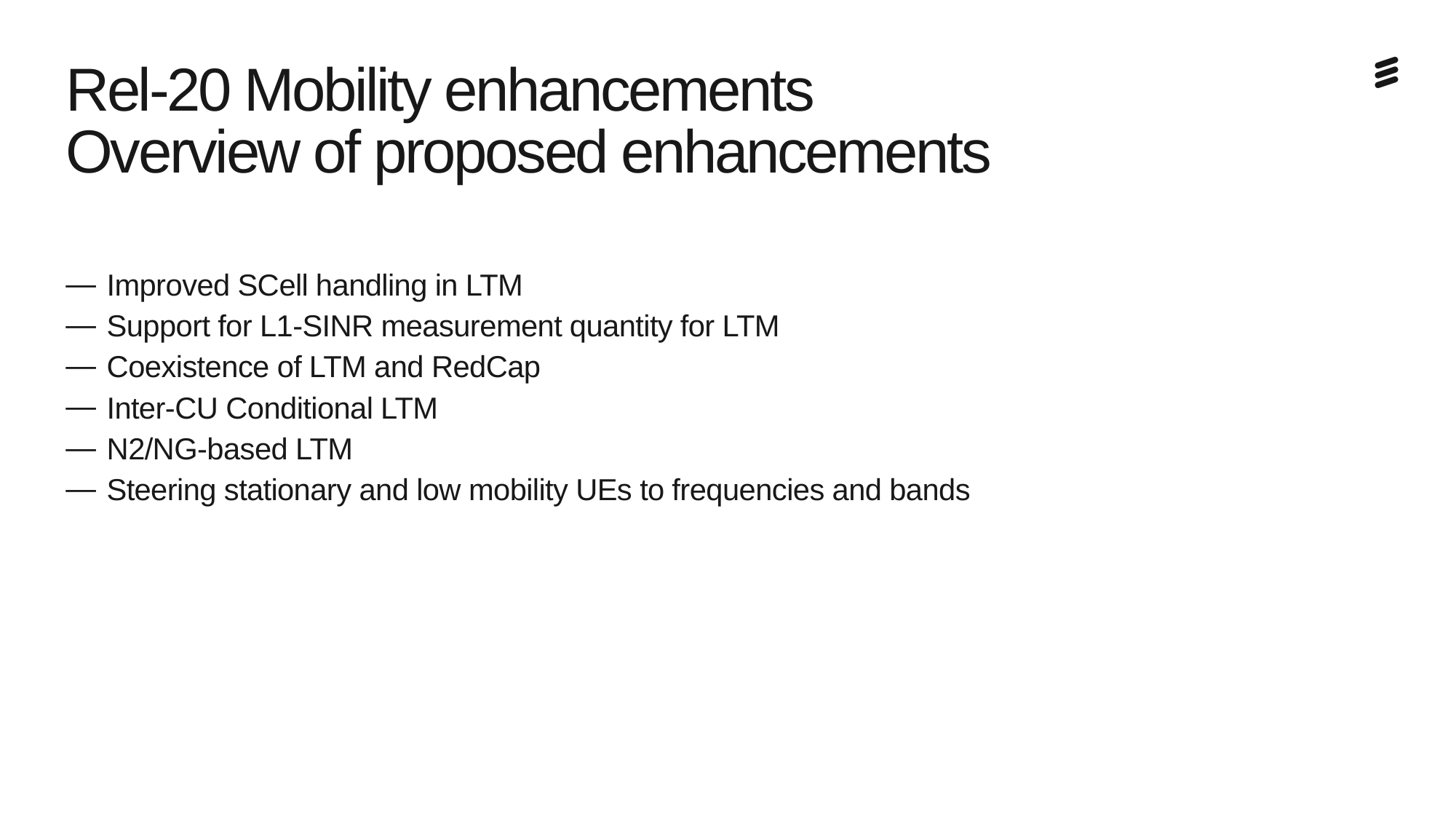

# Rel-20 Mobility enhancements Overview of proposed enhancements

Improved SCell handling in LTM
Support for L1-SINR measurement quantity for LTM
Coexistence of LTM and RedCap
Inter-CU Conditional LTM
N2/NG-based LTM
Steering stationary and low mobility UEs to frequencies and bands